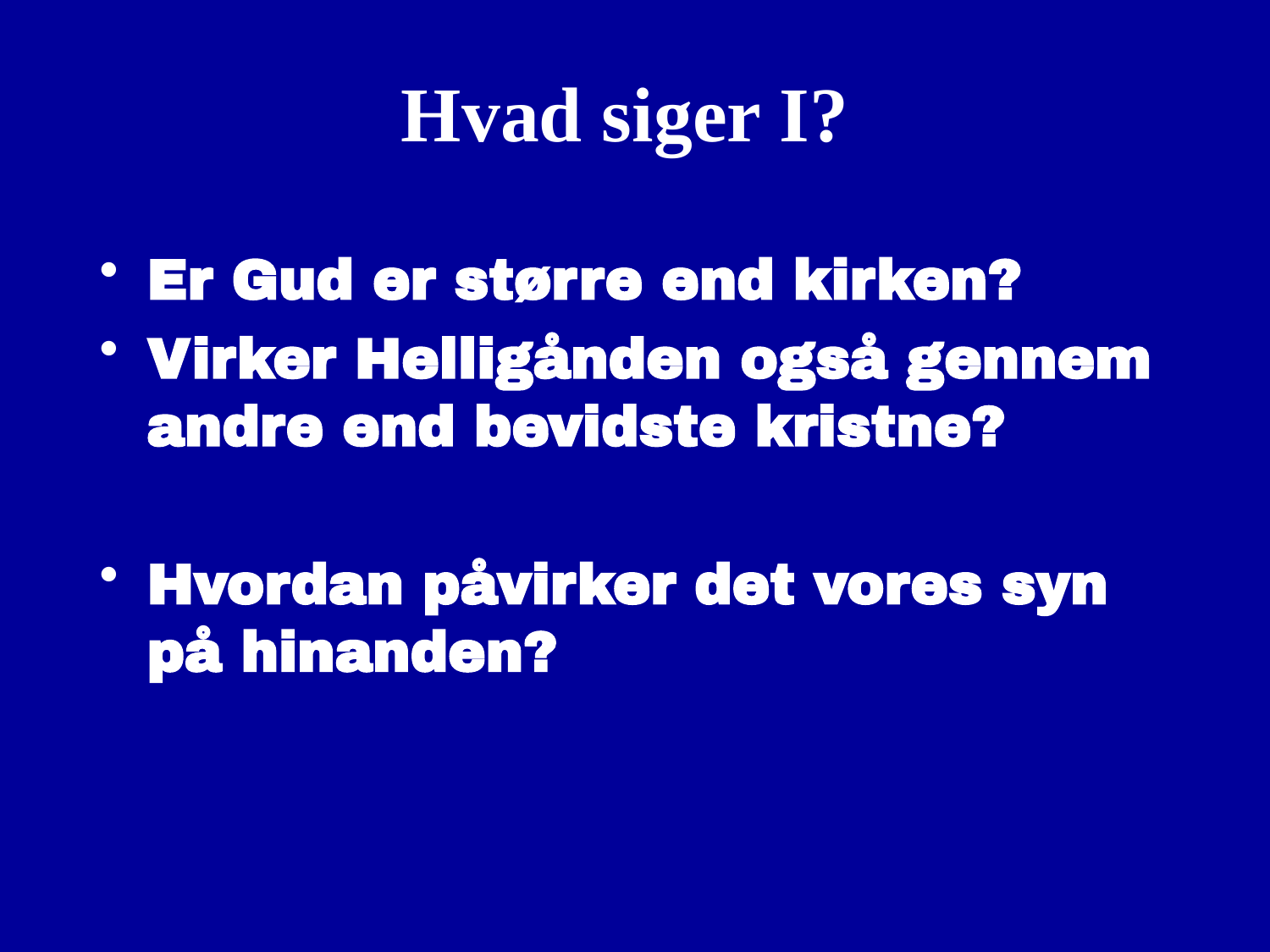

Hvad siger I?
Er Gud er større end kirken?
Virker Helligånden også gennem andre end bevidste kristne?

Hvordan påvirker det vores syn på hinanden?